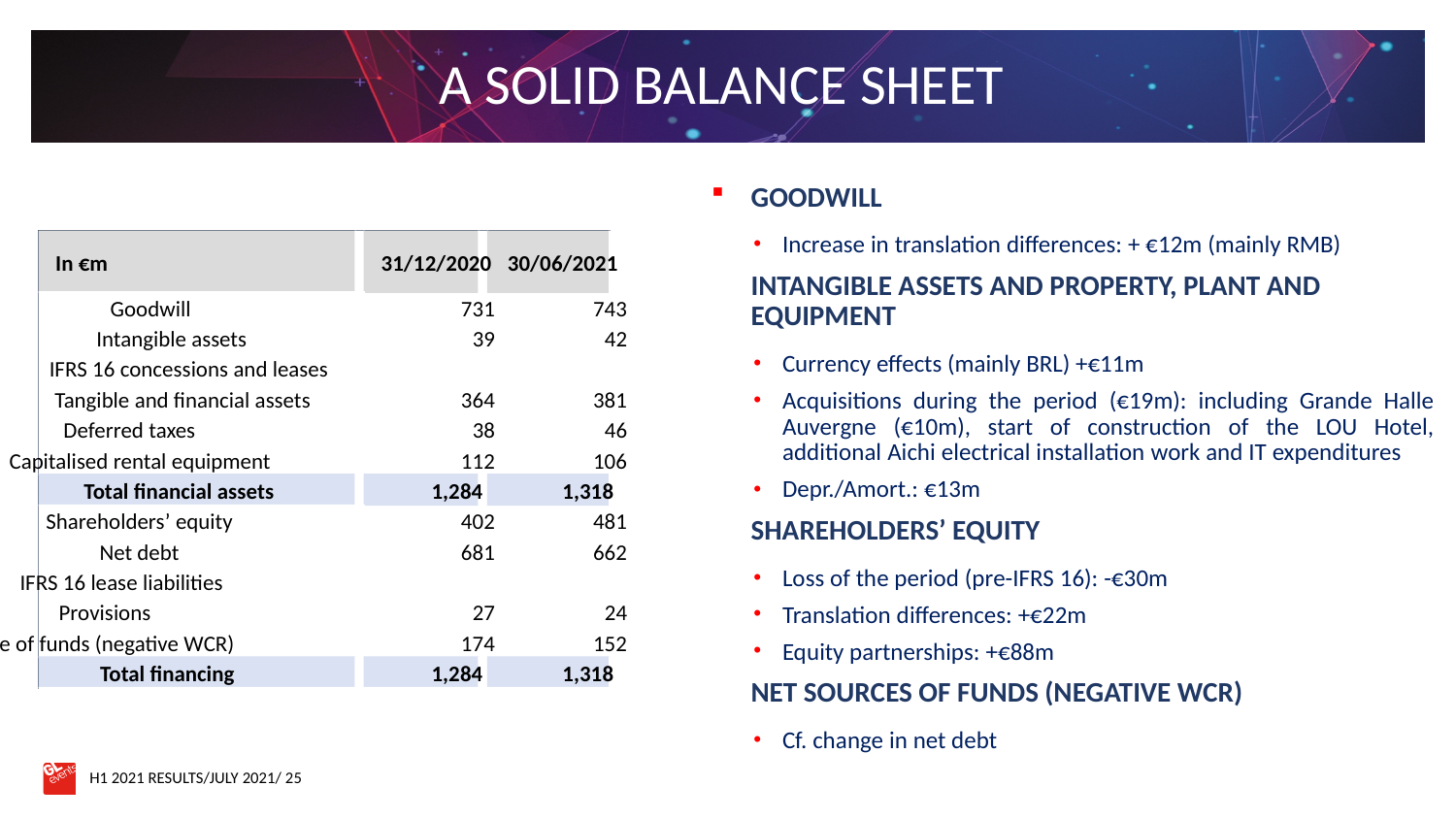

# A solid balance sheet

GOODWILL
Increase in translation differences: + €12m (mainly RMB)
INTANGIBLE ASSETS AND PROPERTY, PLANT AND EQUIPMENT
Currency effects (mainly BRL) +€11m
Acquisitions during the period (€19m): including Grande Halle Auvergne (€10m), start of construction of the LOU Hotel, additional Aichi electrical installation work and IT expenditures
Depr./Amort.: €13m
SHAREHOLDERS’ EQUITY
Loss of the period (pre-IFRS 16): -€30m
Translation differences: +€22m
Equity partnerships: +€88m
NET SOURCES OF FUNDS (NEGATIVE WCR)
Cf. change in net debt

In €m
31/12/2020
30/06/2021

 Goodwill
             731
               743
 Intangible assets
               39
                 42
 IFRS 16 concessions and leases
 Tangible and financial assets
             364
               381
 Deferred taxes
               38
                 46
 Capitalised rental equipment
             112
               106

Total financial assets
1,284
1,318

 Shareholders’ equity
             402
               481
 Net debt
             681
               662
 IFRS 16 lease liabilities
 Provisions
               27
                 24
 Net source of funds (negative WCR)
             174
               152

Total financing
1,284
1,318